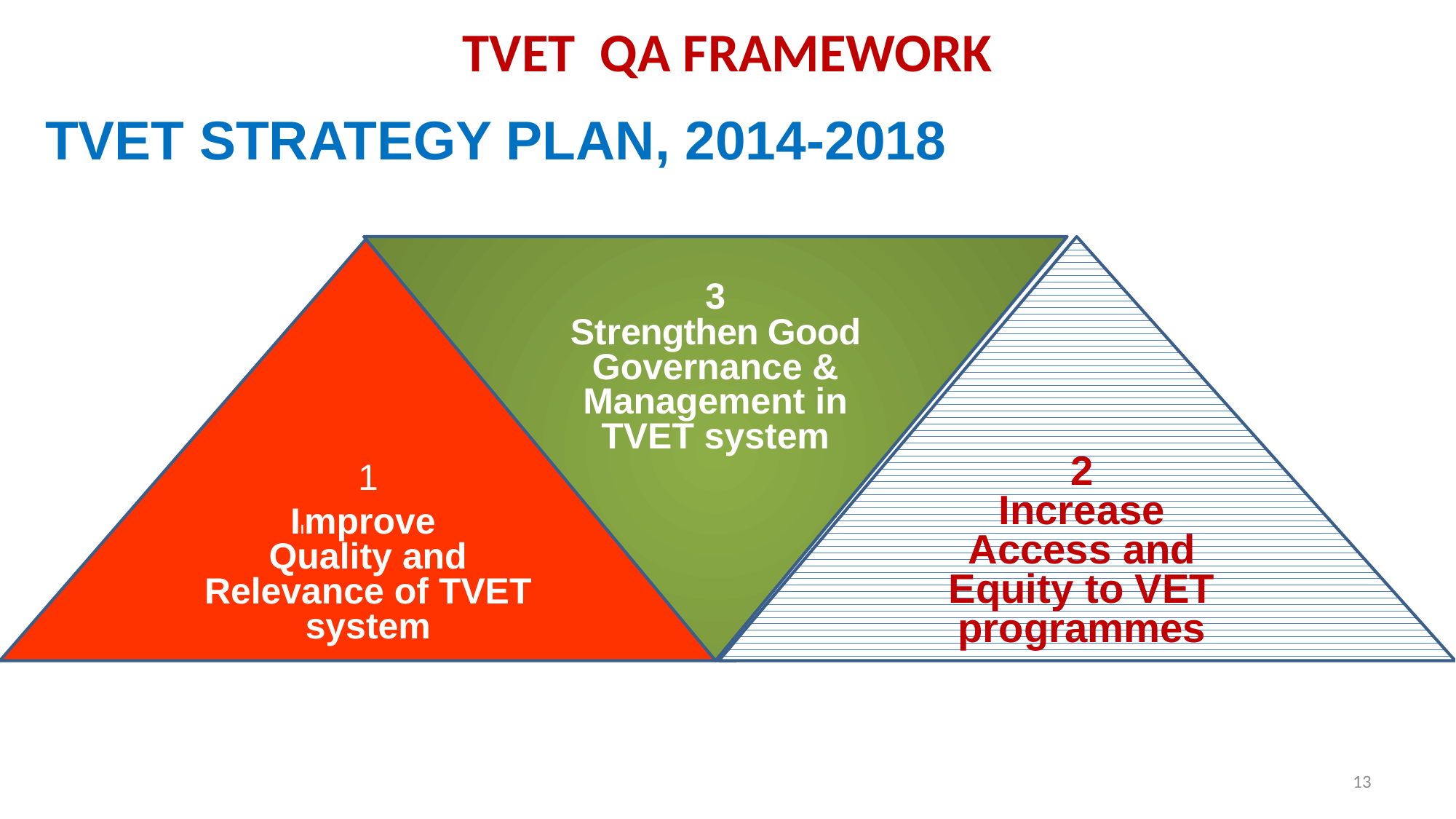

TVET  QA FRAMEWORK
 TVET STRATEGY PLAN, 2014-2018
1
IImprove
Quality and Relevance of TVET system

3
Strengthen Good Governance & Management in TVET system
2
Increase
Access and Equity to VET programmes
13